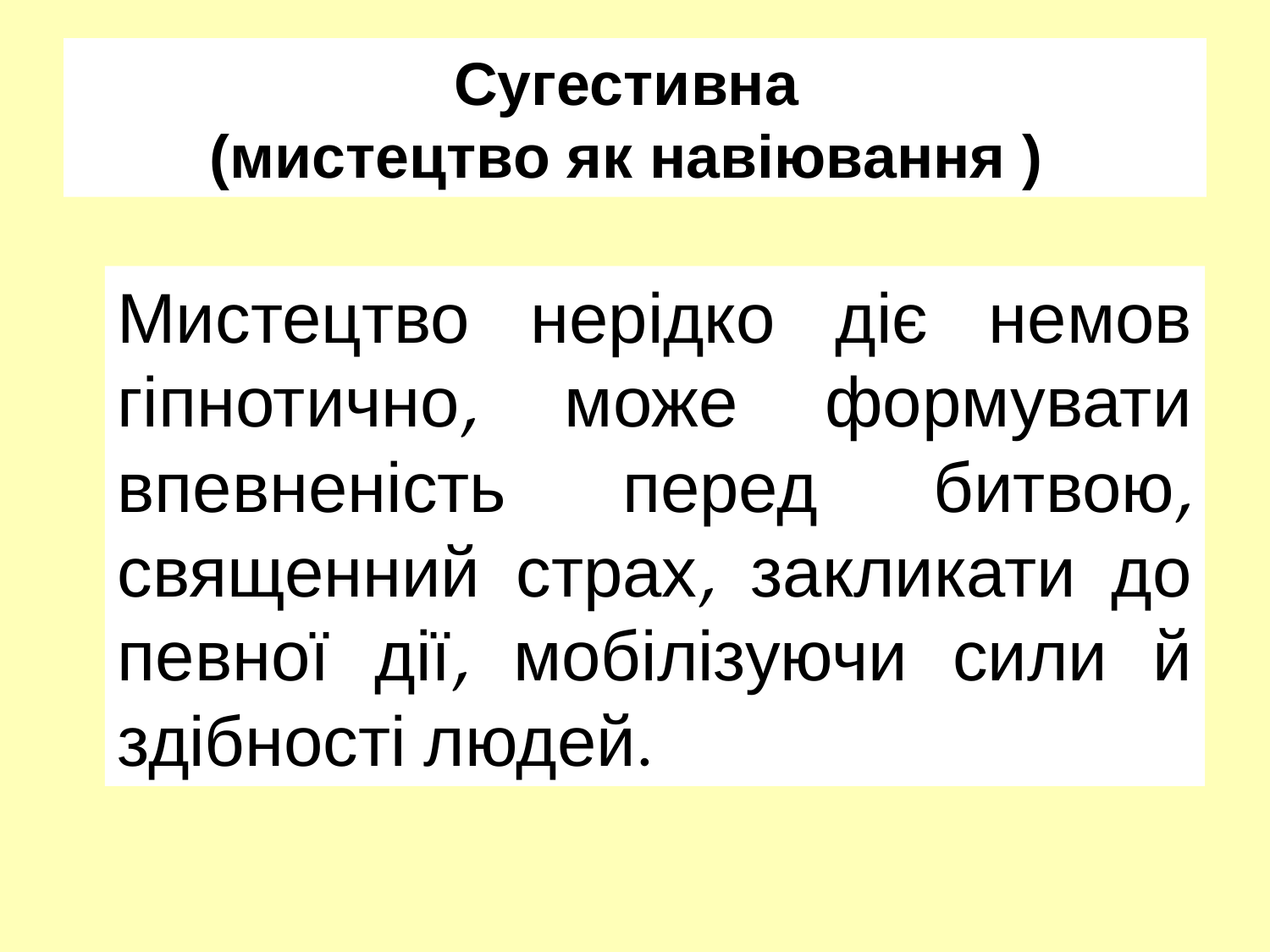

# Сугестивна (мистецтво як навіювання )
Мистецтво нерідко діє немов гіпнотично, може формувати впевненість перед битвою, священний страх, закликати до певної дії, мобілізуючи сили й здібності людей.